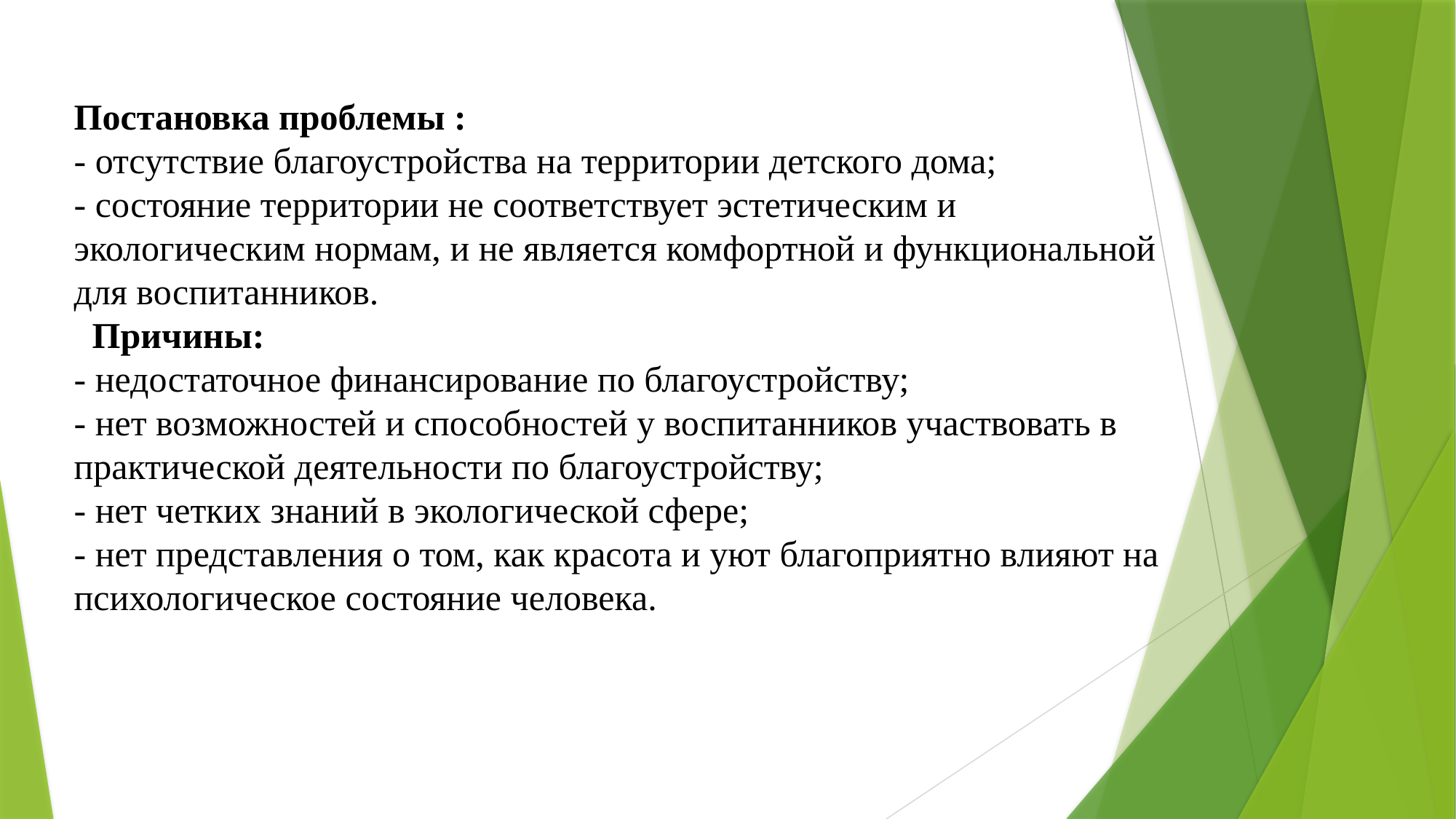

Постановка проблемы :
- отсутствие благоустройства на территории детского дома;
- состояние территории не соответствует эстетическим и экологическим нормам, и не является комфортной и функциональной для воспитанников.
  Причины:
- недостаточное финансирование по благоустройству;
- нет возможностей и способностей у воспитанников участвовать в практической деятельности по благоустройству;
- нет четких знаний в экологической сфере;
- нет представления о том, как красота и уют благоприятно влияют на психологическое состояние человека.